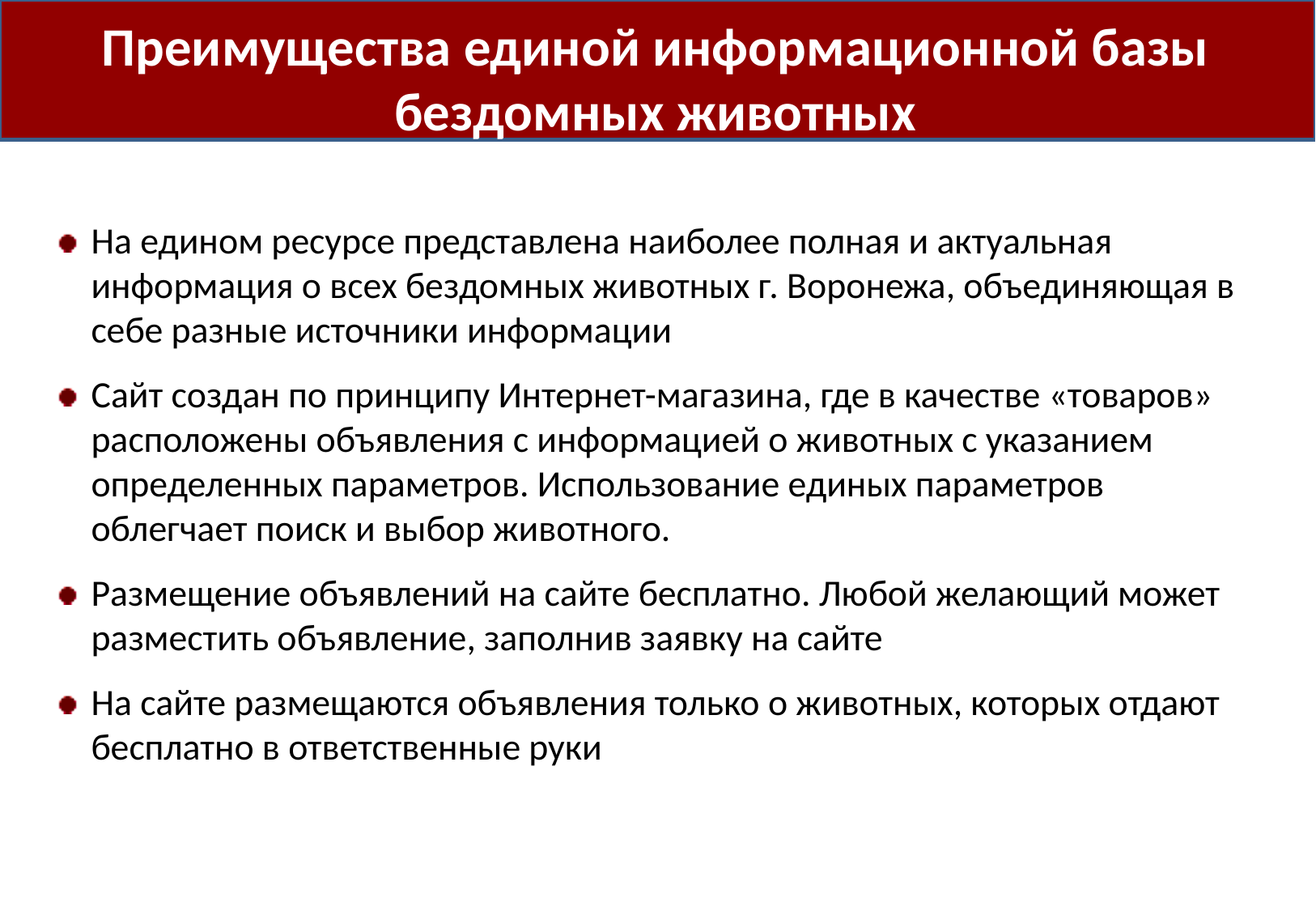

Преимущества единой информационной базы бездомных животных

На едином ресурсе представлена наиболее полная и актуальная информация о всех бездомных животных г. Воронежа, объединяющая в себе разные источники информации

Сайт создан по принципу Интернет-магазина, где в качестве «товаров» расположены объявления с информацией о животных с указанием определенных параметров. Использование единых параметров облегчает поиск и выбор животного.

Размещение объявлений на сайте бесплатно. Любой желающий может разместить объявление, заполнив заявку на сайте

На сайте размещаются объявления только о животных, которых отдают бесплатно в ответственные руки